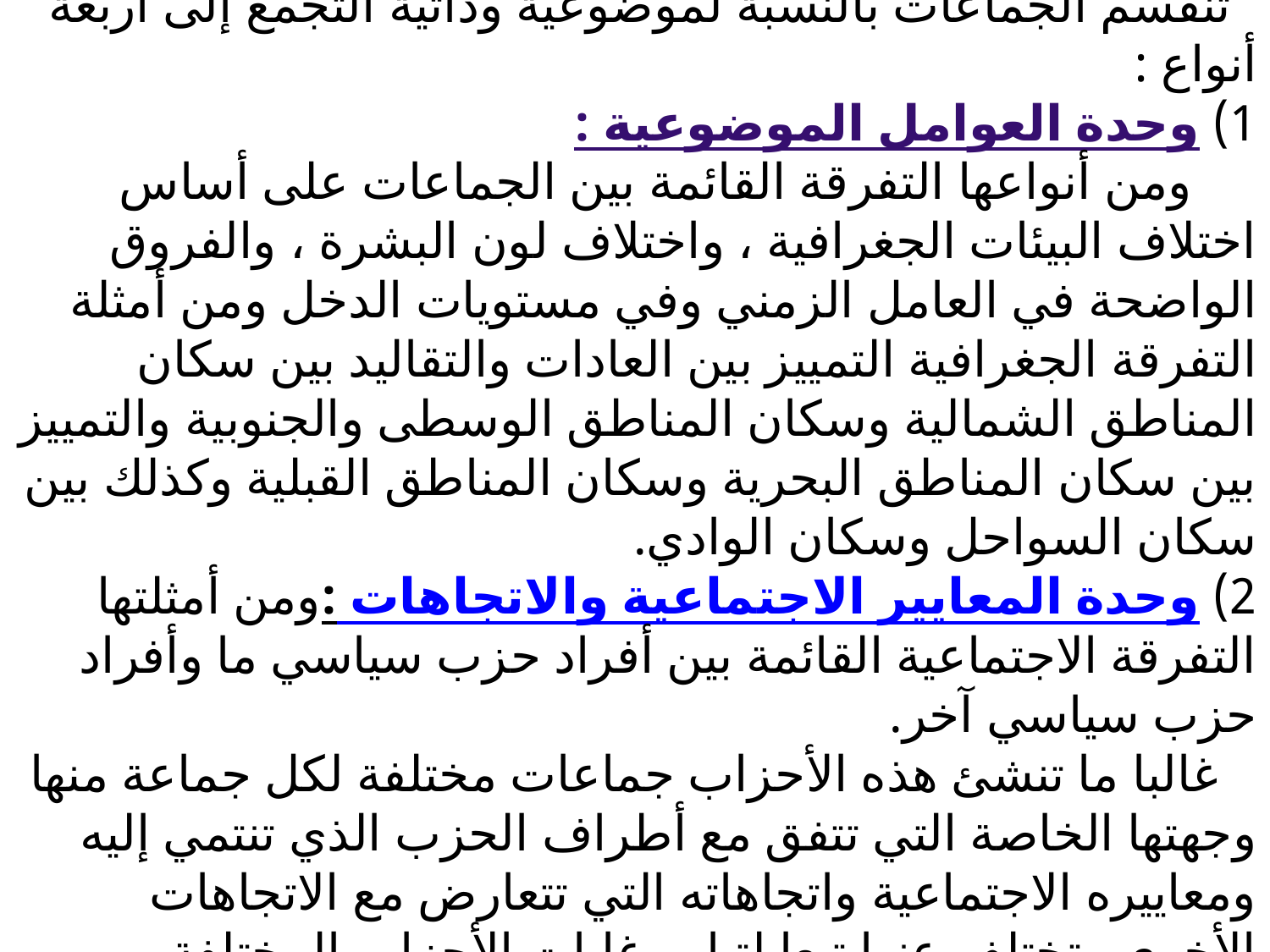

# ثانيا:  الموضوعية والذاتية تنقسم الجماعات بالنسبة لموضوعية وذاتية التجمع إلى أربعة أنواع : 1) وحدة العوامل الموضوعية : ومن أنواعها التفرقة القائمة بين الجماعات على أساس اختلاف البيئات الجغرافية ، واختلاف لون البشرة ، والفروق الواضحة في العامل الزمني وفي مستويات الدخل ومن أمثلة التفرقة الجغرافية التمييز بين العادات والتقاليد بين سكان المناطق الشمالية وسكان المناطق الوسطى والجنوبية والتمييز بين سكان المناطق البحرية وسكان المناطق القبلية وكذلك بين سكان السواحل وسكان الوادي. 2) وحدة المعايير الاجتماعية والاتجاهات :ومن أمثلتها التفرقة الاجتماعية القائمة بين أفراد حزب سياسي ما وأفراد حزب سياسي آخر. غالبا ما تنشئ هذه الأحزاب جماعات مختلفة لكل جماعة منها وجهتها الخاصة التي تتفق مع أطراف الحزب الذي تنتمي إليه ومعاييره الاجتماعية واتجاهاته التي تتعارض مع الاتجاهات الأخرى وتختلف عنها تبعا لتباين غايات الأحزاب المختلفة واهدافها.